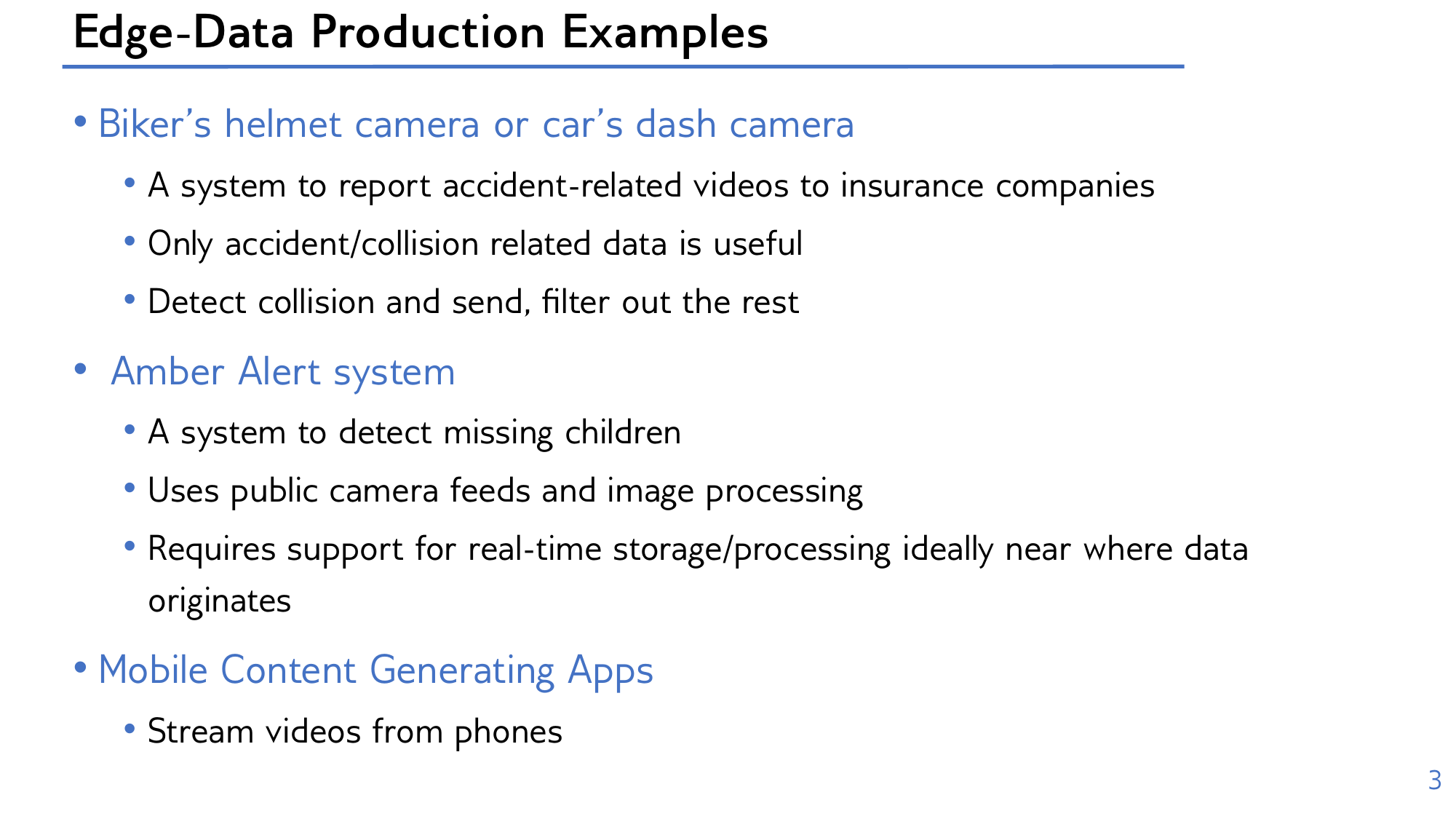

# Edge-Data Production Examples
Biker’s helmet camera or car’s dash camera
A system to report accident-related videos to insurance companies
Only accident/collision related data is useful
Detect collision and send, filter out the rest
 Amber Alert system
A system to detect missing children
Uses public camera feeds and image processing
Requires support for real-time storage/processing ideally near where data originates
Mobile Content Generating Apps
Stream videos from phones

3